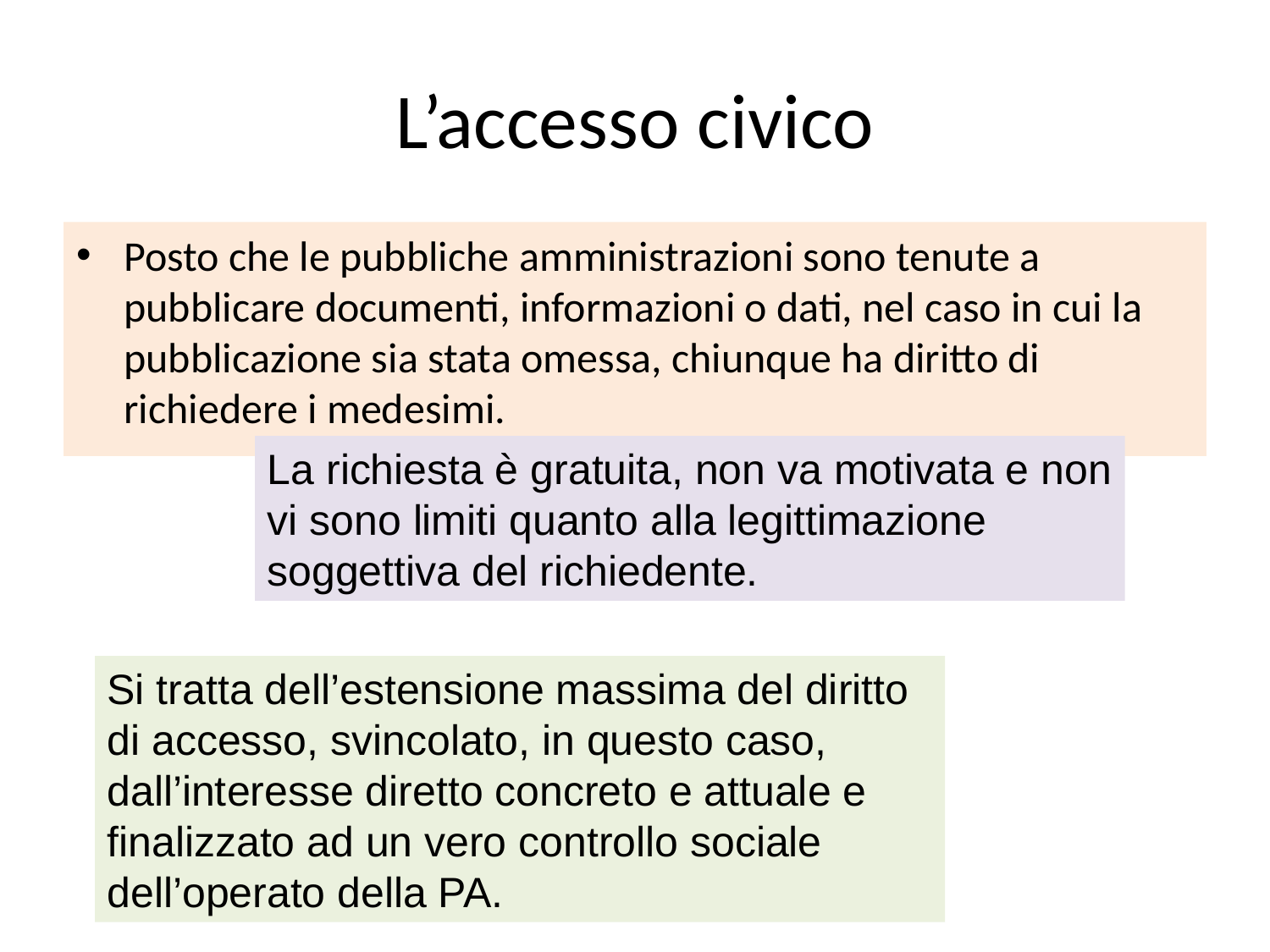

# L’accesso civico
Posto che le pubbliche amministrazioni sono tenute a pubblicare documenti, informazioni o dati, nel caso in cui la pubblicazione sia stata omessa, chiunque ha diritto di richiedere i medesimi.
La richiesta è gratuita, non va motivata e non vi sono limiti quanto alla legittimazione soggettiva del richiedente.
Si tratta dell’estensione massima del diritto di accesso, svincolato, in questo caso, dall’interesse diretto concreto e attuale e finalizzato ad un vero controllo sociale dell’operato della PA.